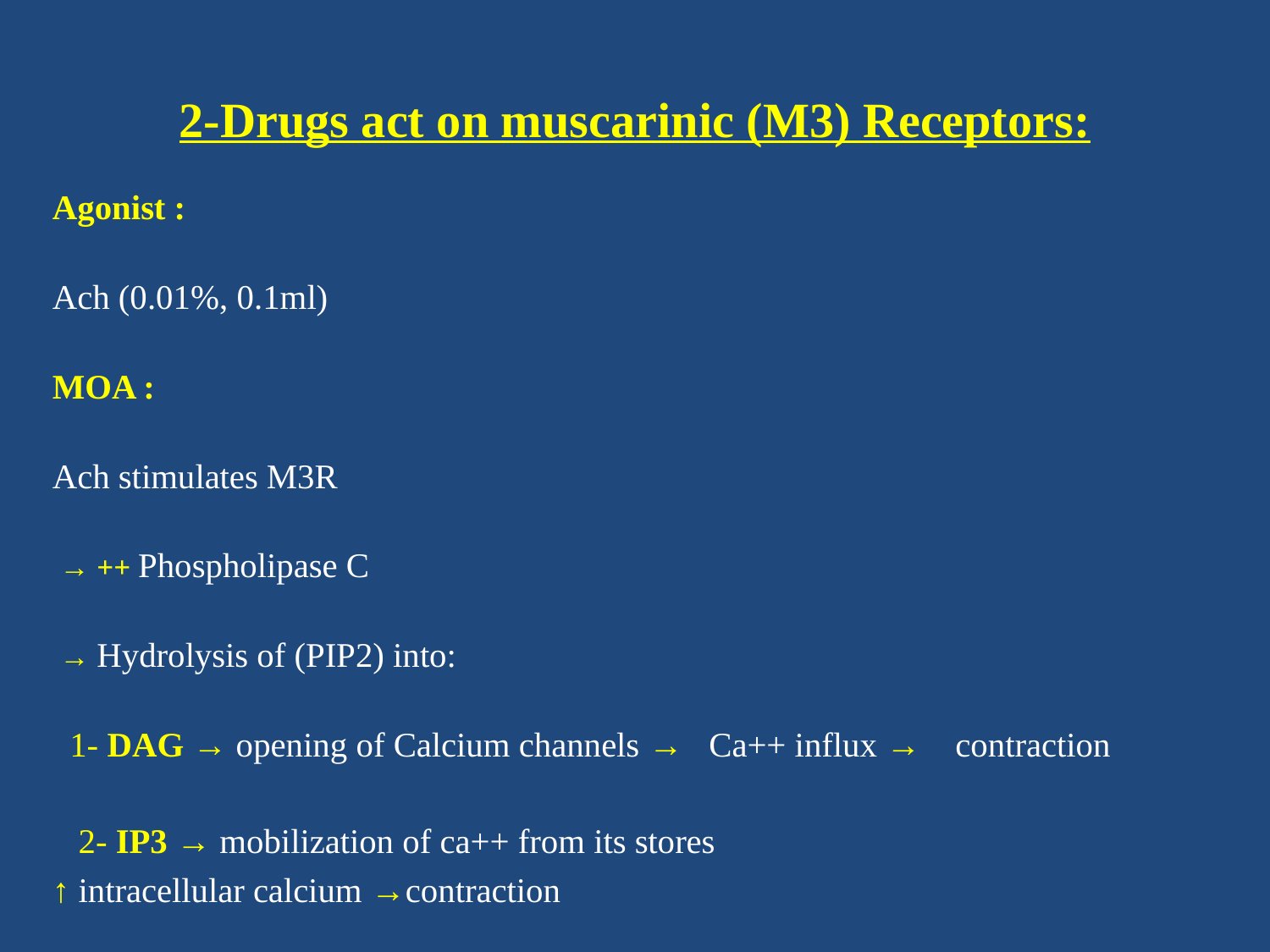

# 2-Drugs act on muscarinic (M3) Receptors:
Agonist :

Ach (0.01%, 0.1ml)

MOA :

Ach stimulates M3R

 → ++ Phospholipase C

 → Hydrolysis of (PIP2) into:

  1- DAG → opening of Calcium channels →   Ca++ influx →    contraction

   2- IP3 → mobilization of ca++ from its stores
↑ intracellular calcium →contraction